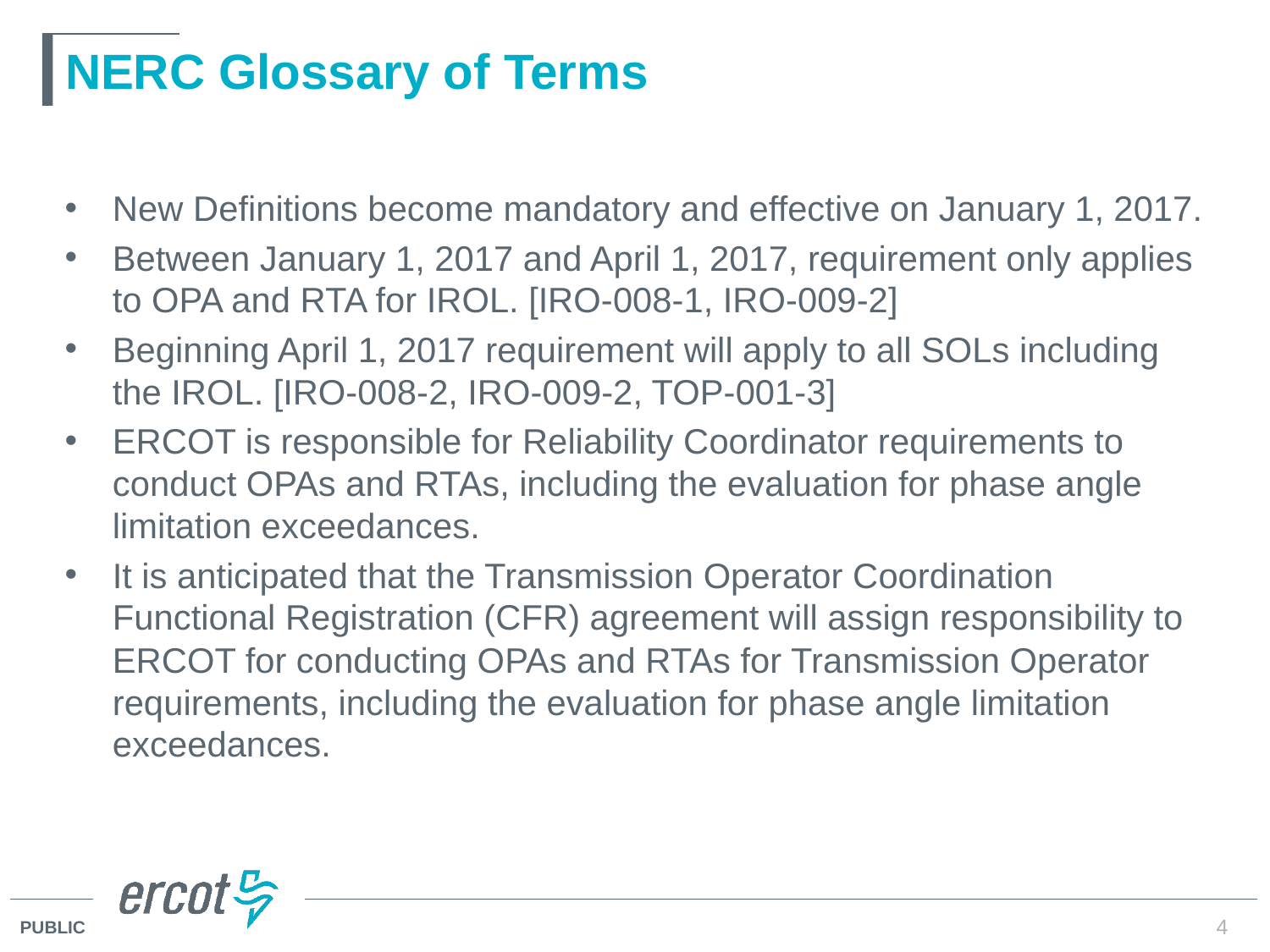

# NERC Glossary of Terms
New Definitions become mandatory and effective on January 1, 2017.
Between January 1, 2017 and April 1, 2017, requirement only applies to OPA and RTA for IROL. [IRO-008-1, IRO-009-2]
Beginning April 1, 2017 requirement will apply to all SOLs including the IROL. [IRO-008-2, IRO-009-2, TOP-001-3]
ERCOT is responsible for Reliability Coordinator requirements to conduct OPAs and RTAs, including the evaluation for phase angle limitation exceedances.
It is anticipated that the Transmission Operator Coordination Functional Registration (CFR) agreement will assign responsibility to ERCOT for conducting OPAs and RTAs for Transmission Operator requirements, including the evaluation for phase angle limitation exceedances.
4